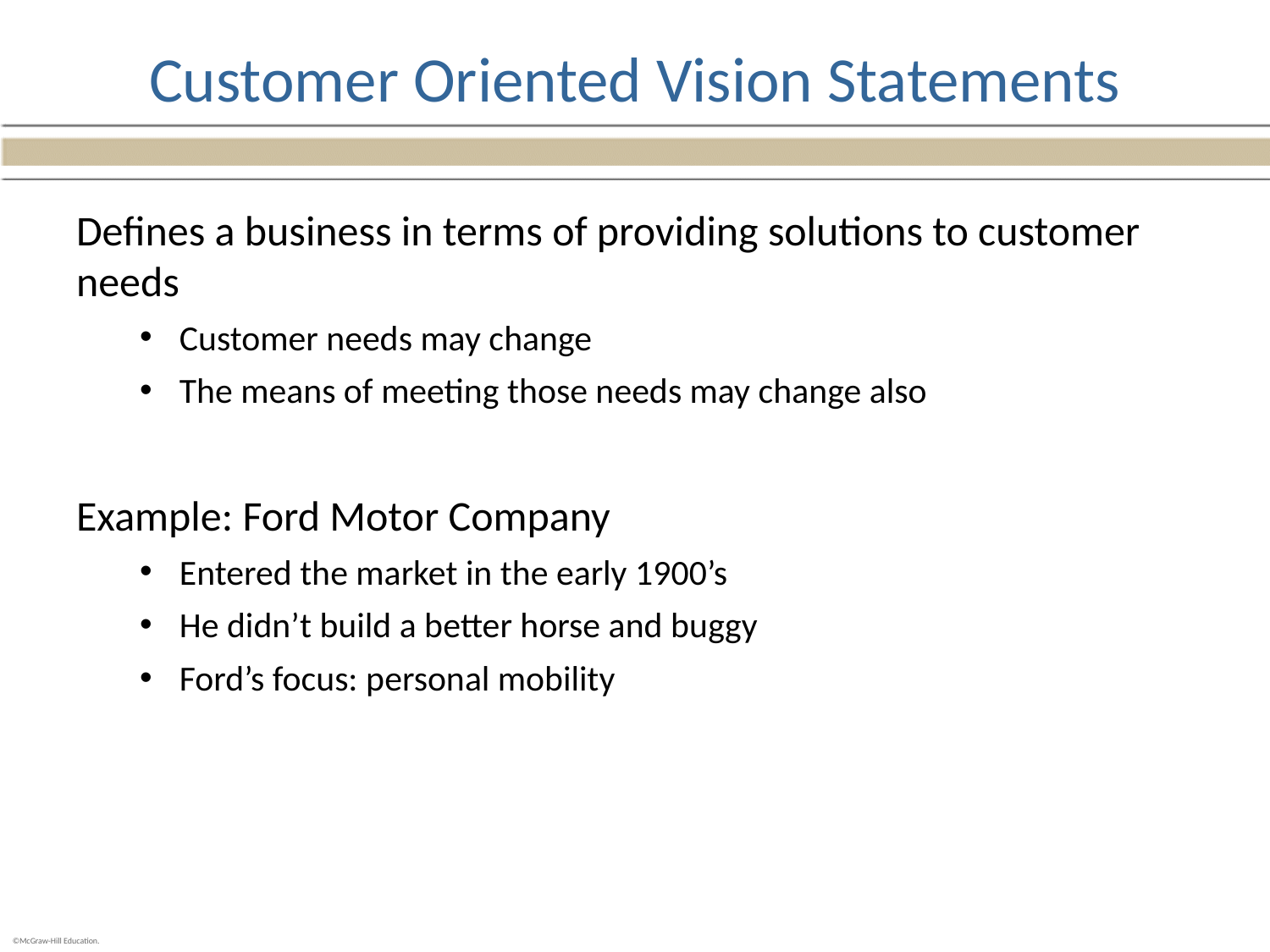

# Customer Oriented Vision Statements
Defines a business in terms of providing solutions to customer needs
Customer needs may change
The means of meeting those needs may change also

Example: Ford Motor Company
Entered the market in the early 1900’s
He didn’t build a better horse and buggy
Ford’s focus: personal mobility